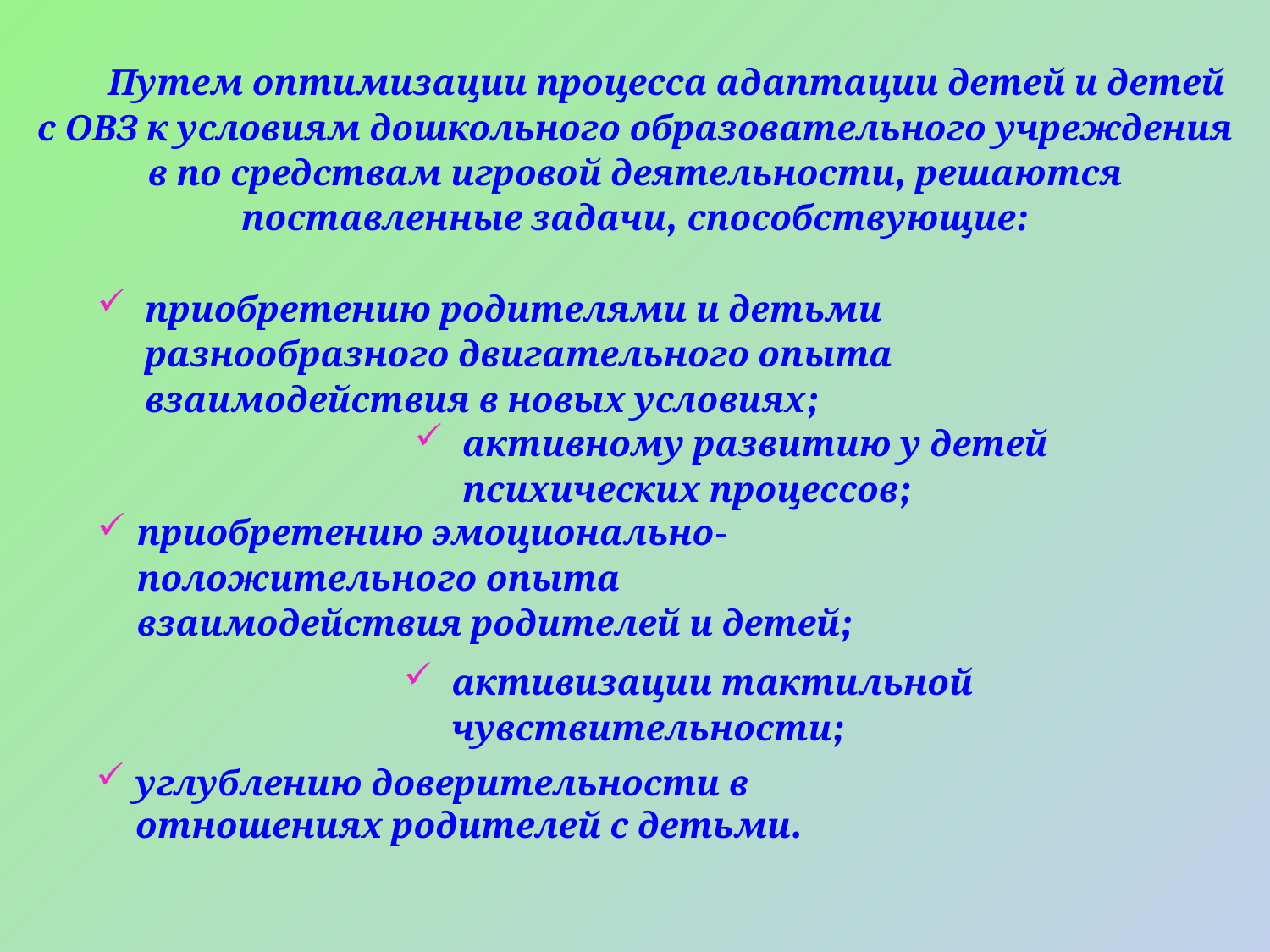

Путем оптимизации процесса адаптации детей и детей с ОВЗ к условиям дошкольного образовательного учреждения в по средствам игровой деятельности, решаются поставленные задачи, способствующие:
приобретению родителями и детьми разнообразного двигательного опыта взаимодействия в новых условиях;
активному развитию у детей психических процессов;
приобретению эмоционально-положительного опыта взаимодействия родителей и детей;
активизации тактильной чувствительности;
углублению доверительности в отношениях родителей с детьми.